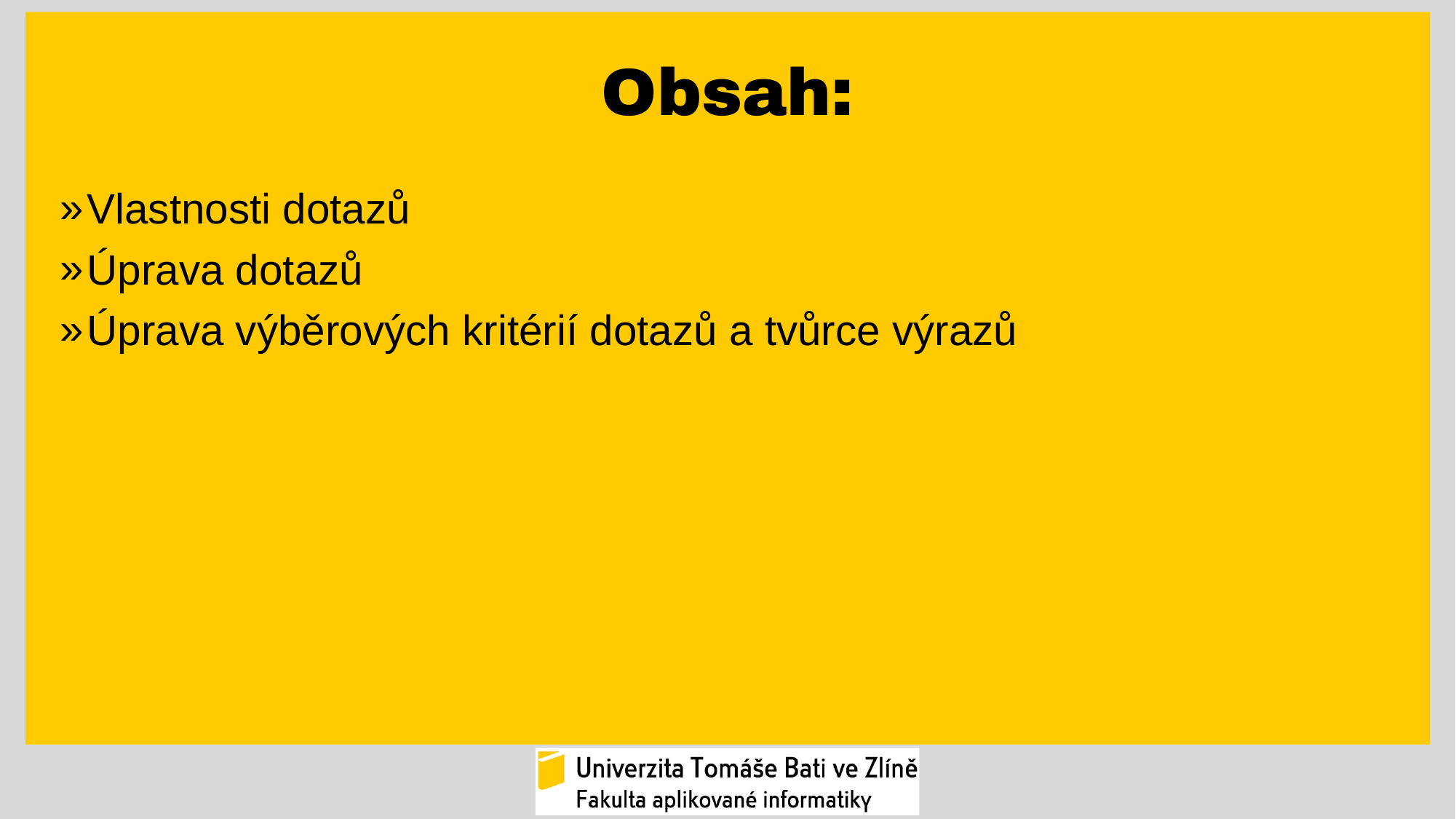

# Obsah:
Vlastnosti dotazů
Úprava dotazů
Úprava výběrových kritérií dotazů a tvůrce výrazů